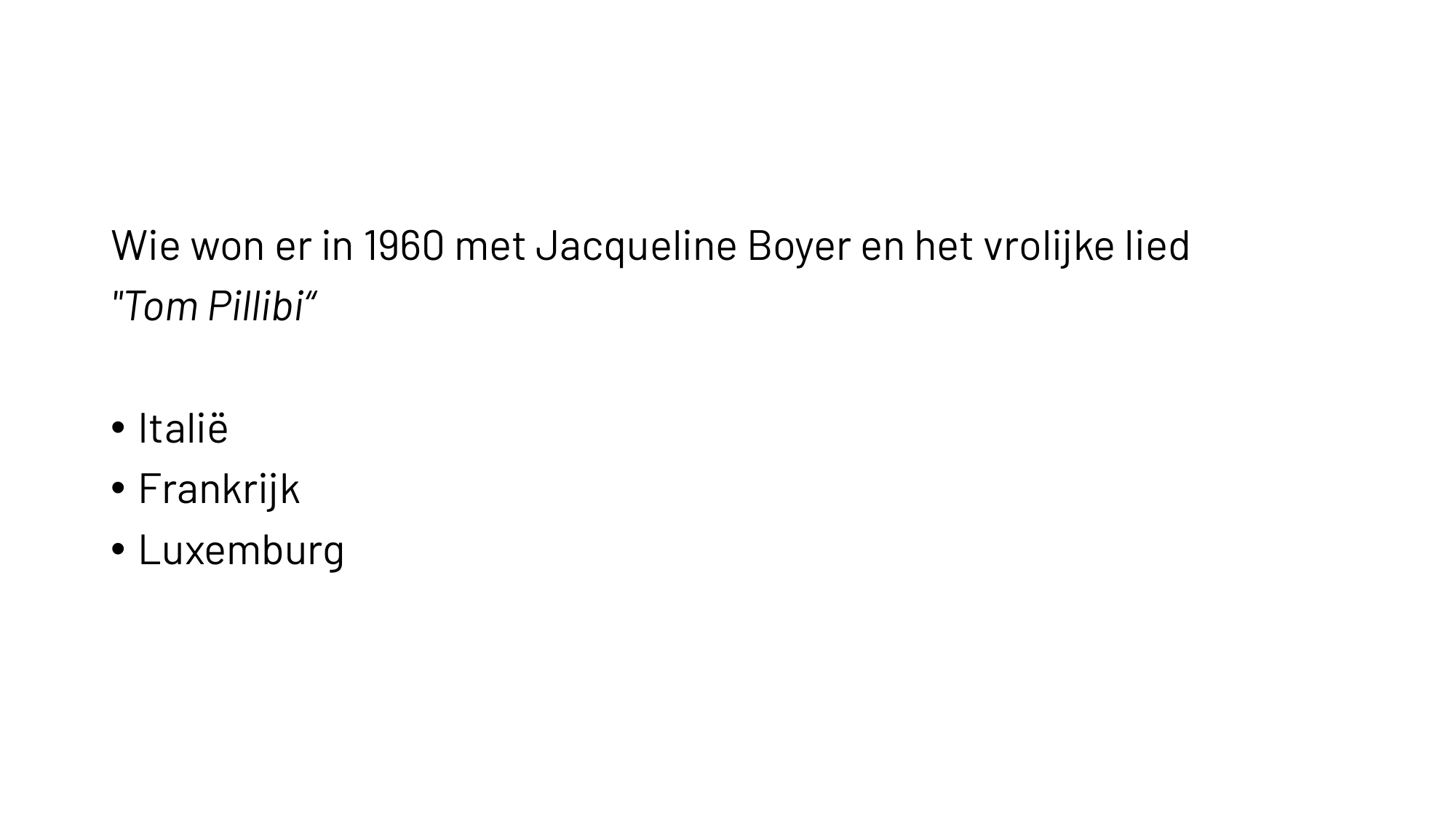

Wie won er in 1960 met Jacqueline Boyer en het vrolijke lied
"Tom Pillibi“

Italië
Frankrijk
Luxemburg